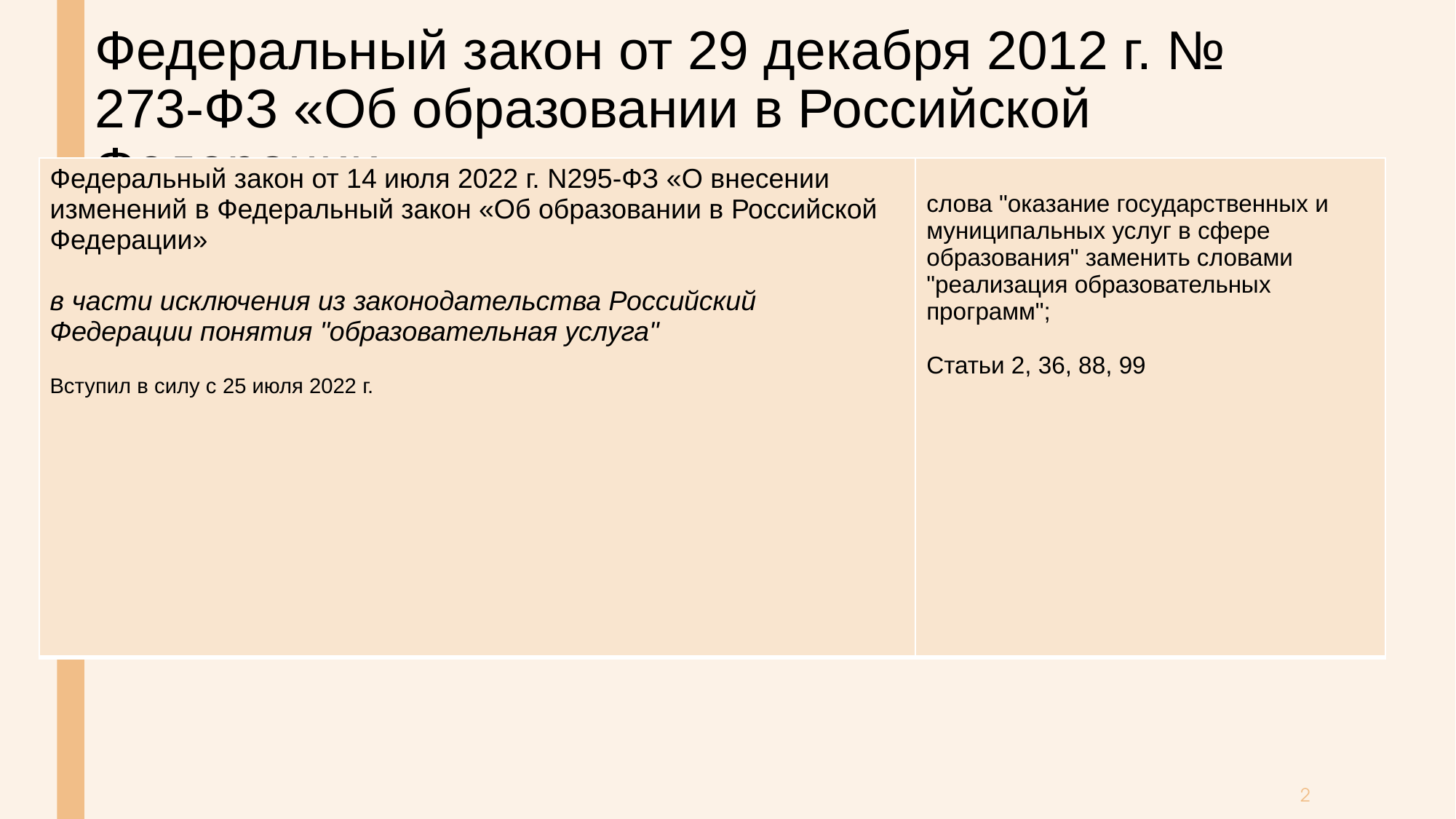

# Федеральный закон от 29 декабря 2012 г. № 273-ФЗ «Об образовании в Российской Федерации»
| Федеральный закон от 14 июля 2022 г. N295-ФЗ «О внесении изменений в Федеральный закон «Об образовании в Российской Федерации» в части исключения из законодательства Российский Федерации понятия "образовательная услуга" Вступил в силу с 25 июля 2022 г. | слова "оказание государственных и муниципальных услуг в сфере образования" заменить словами "реализация образовательных программ"; Статьи 2, 36, 88, 99 |
| --- | --- |
2